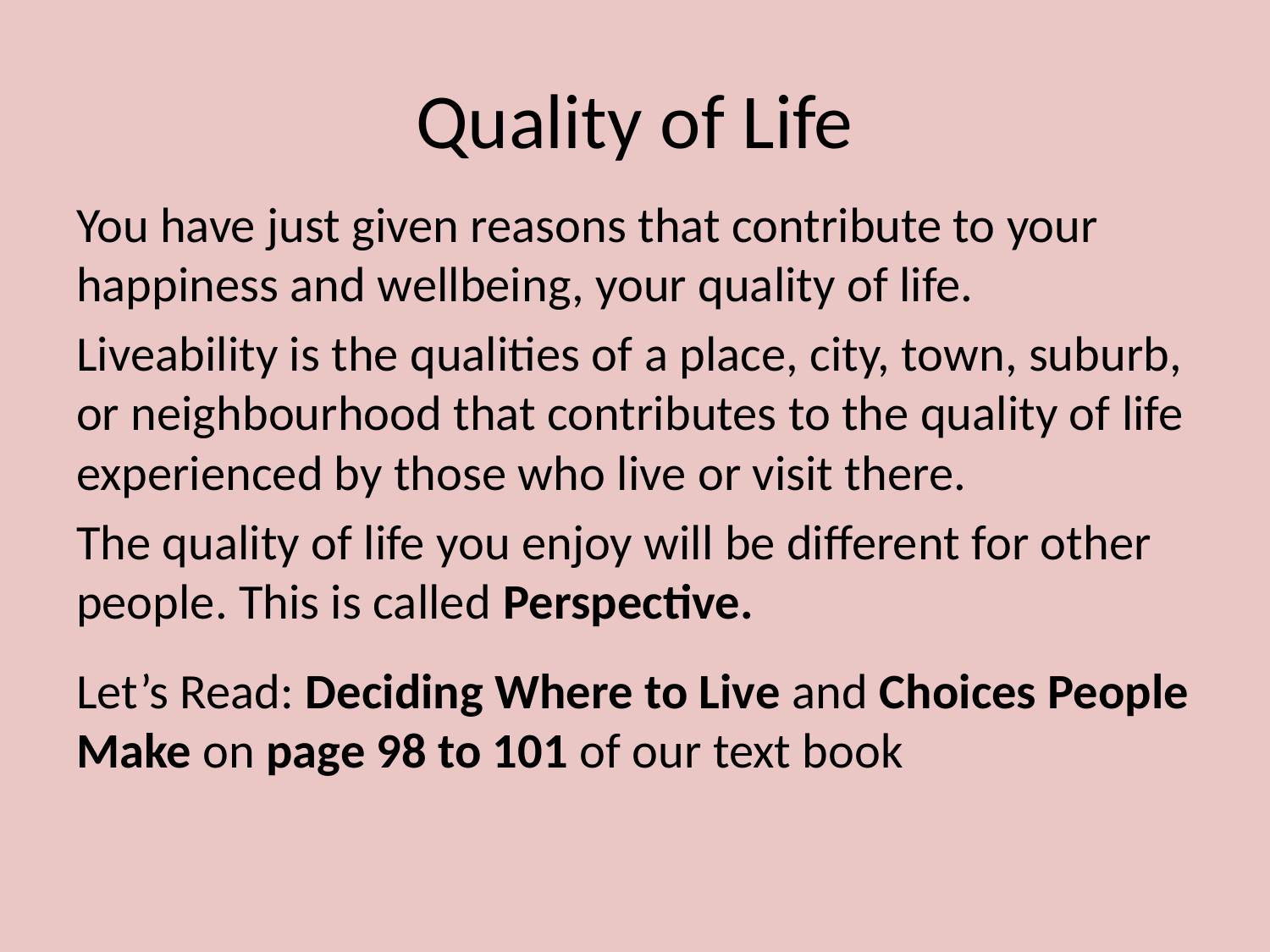

# Quality of Life
You have just given reasons that contribute to your happiness and wellbeing, your quality of life.
Liveability is the qualities of a place, city, town, suburb, or neighbourhood that contributes to the quality of life experienced by those who live or visit there.
The quality of life you enjoy will be different for other people. This is called Perspective.

Let’s Read: Deciding Where to Live and Choices People Make on page 98 to 101 of our text book